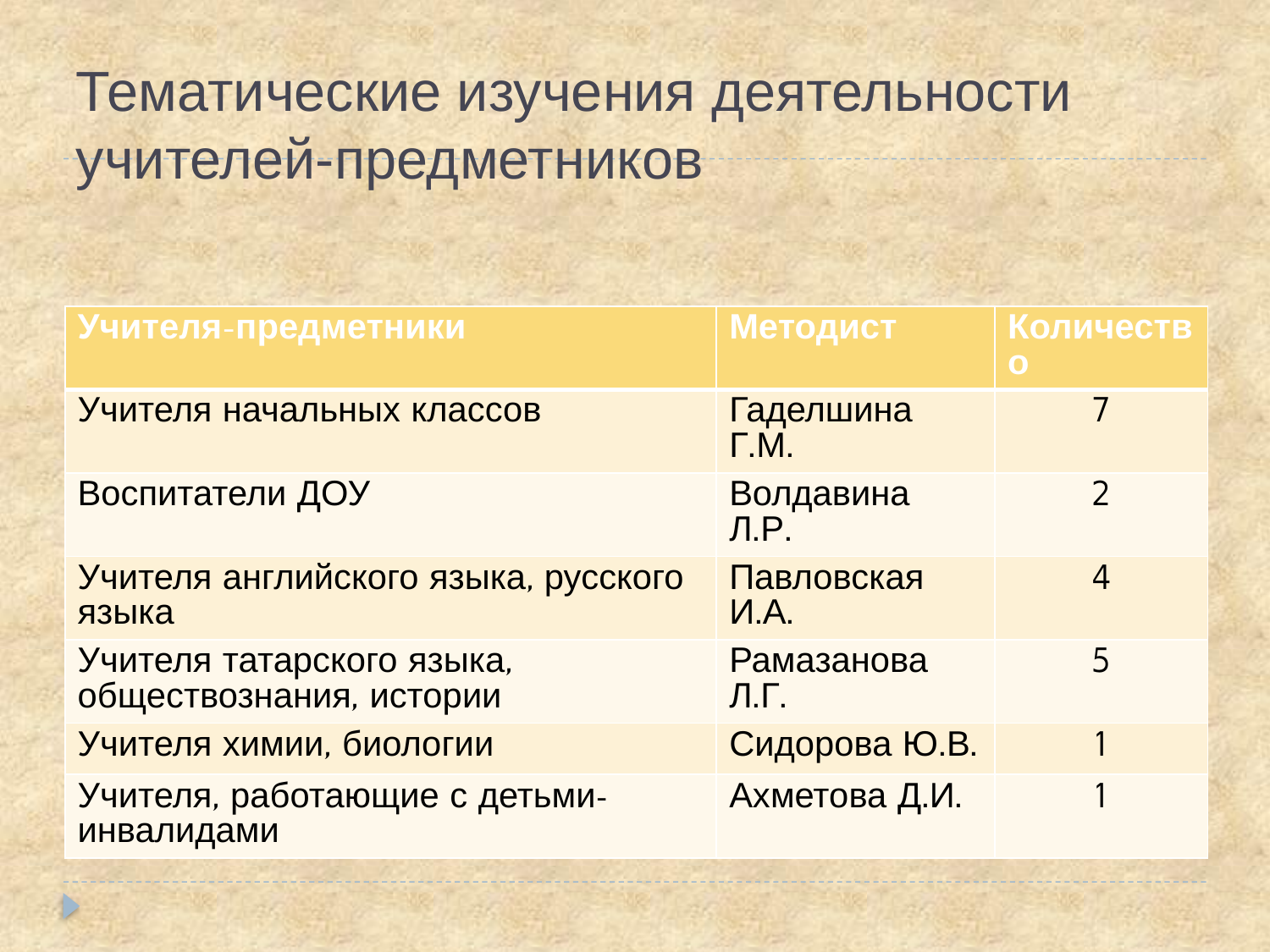

# Тематические изучения деятельности учителей-предметников
| Учителя-предметники | Методист | Количество |
| --- | --- | --- |
| Учителя начальных классов | Гаделшина Г.М. | 7 |
| Воспитатели ДОУ | Волдавина Л.Р. | 2 |
| Учителя английского языка, русского языка | Павловская И.А. | 4 |
| Учителя татарского языка, обществознания, истории | Рамазанова Л.Г. | 5 |
| Учителя химии, биологии | Сидорова Ю.В. | 1 |
| Учителя, работающие с детьми-инвалидами | Ахметова Д.И. | 1 |